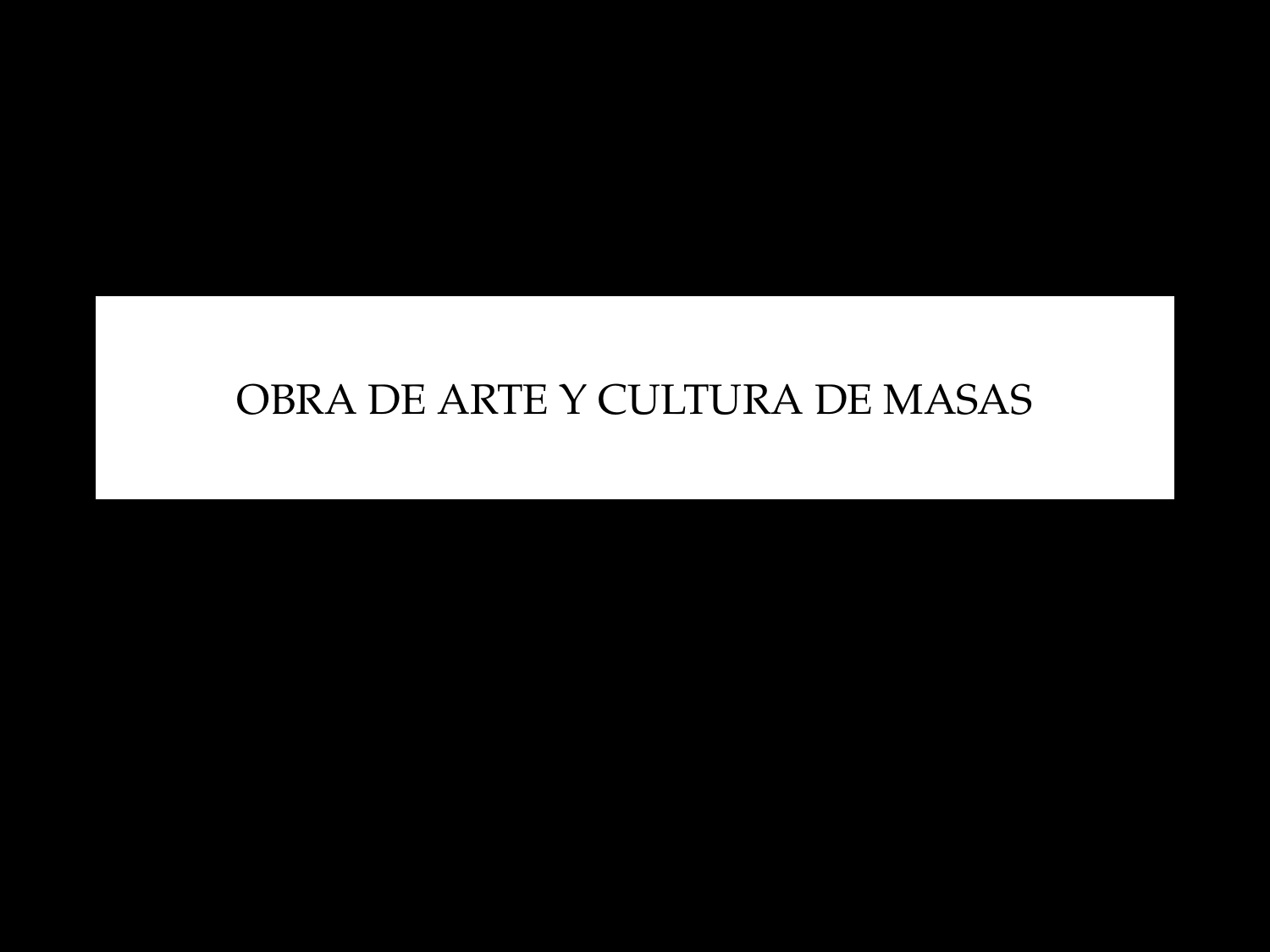

# OBRA DE ARTE Y CULTURA DE MASAS